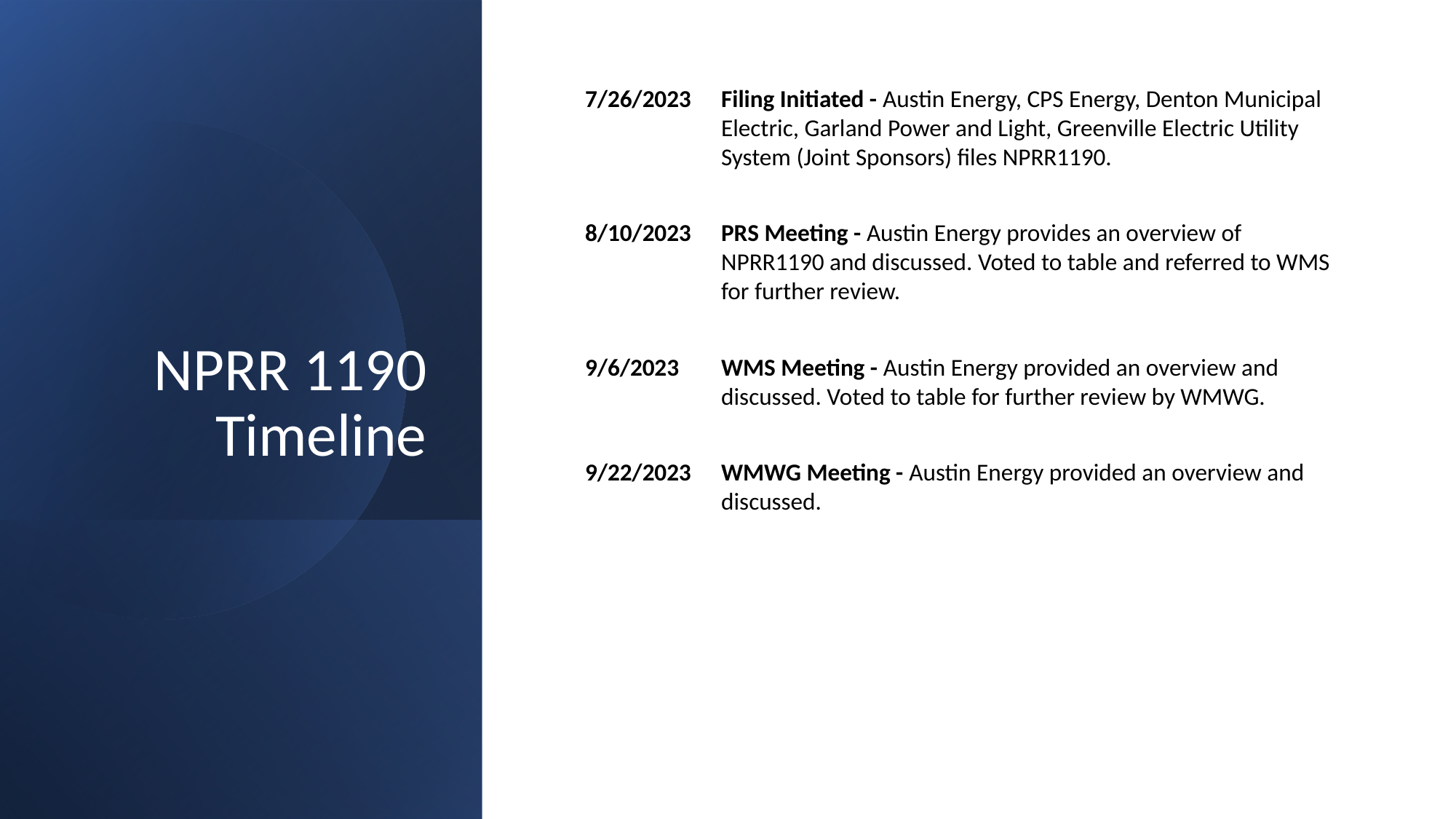

# NPRR 1190 Timeline
7/26/2023	Filing Initiated - Austin Energy, CPS Energy, Denton Municipal Electric, Garland Power and Light, Greenville Electric Utility System (Joint Sponsors) files NPRR1190.

8/10/2023	PRS Meeting - Austin Energy provides an overview of NPRR1190 and discussed. Voted to table and referred to WMS for further review.

9/6/2023	WMS Meeting - Austin Energy provided an overview and discussed. Voted to table for further review by WMWG.

9/22/2023	WMWG Meeting - Austin Energy provided an overview and discussed.

2